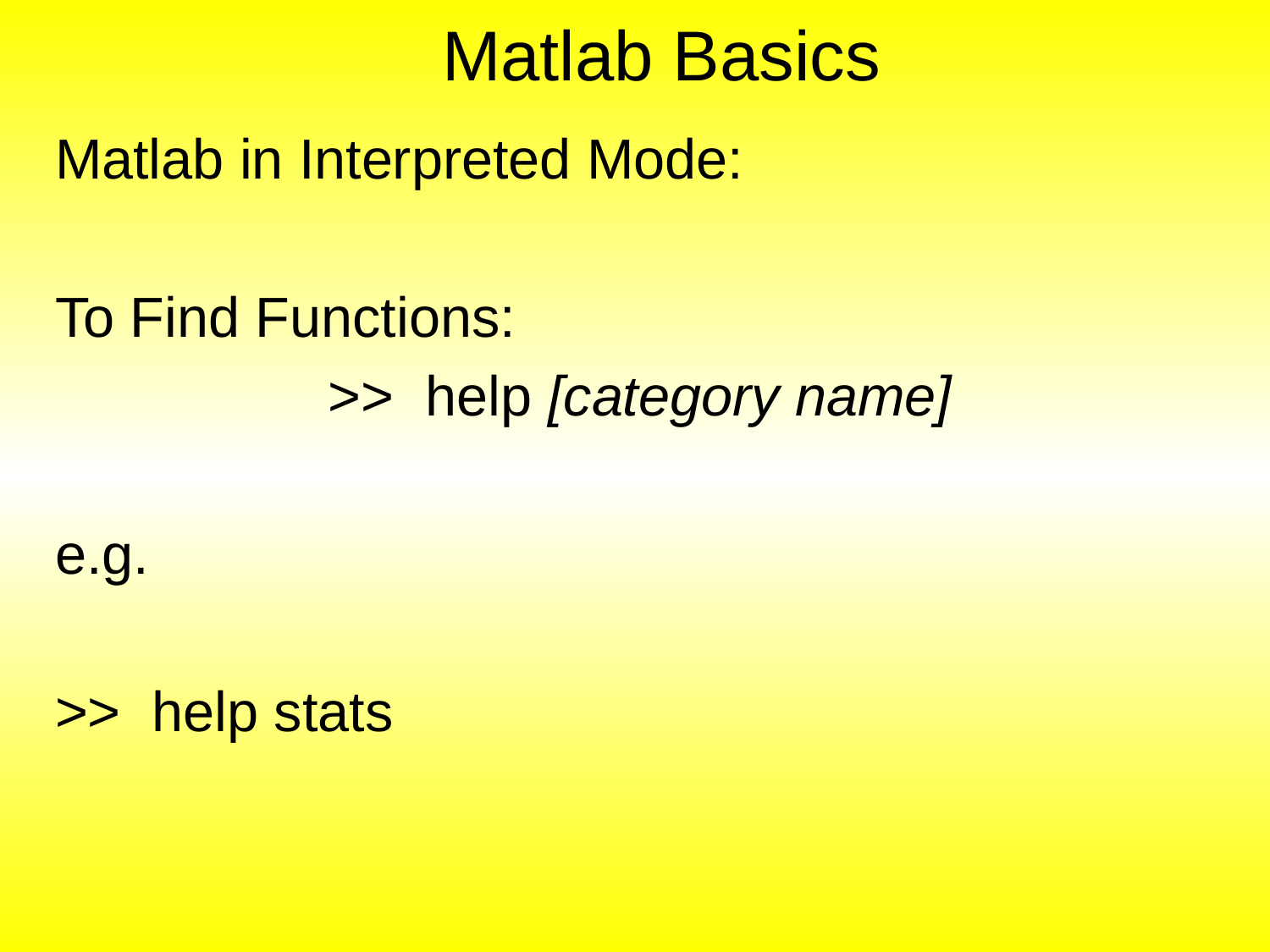

# Matlab Basics
Matlab in Interpreted Mode:

To Find Functions:
>>  help [category name]

e.g.

>>  help stats